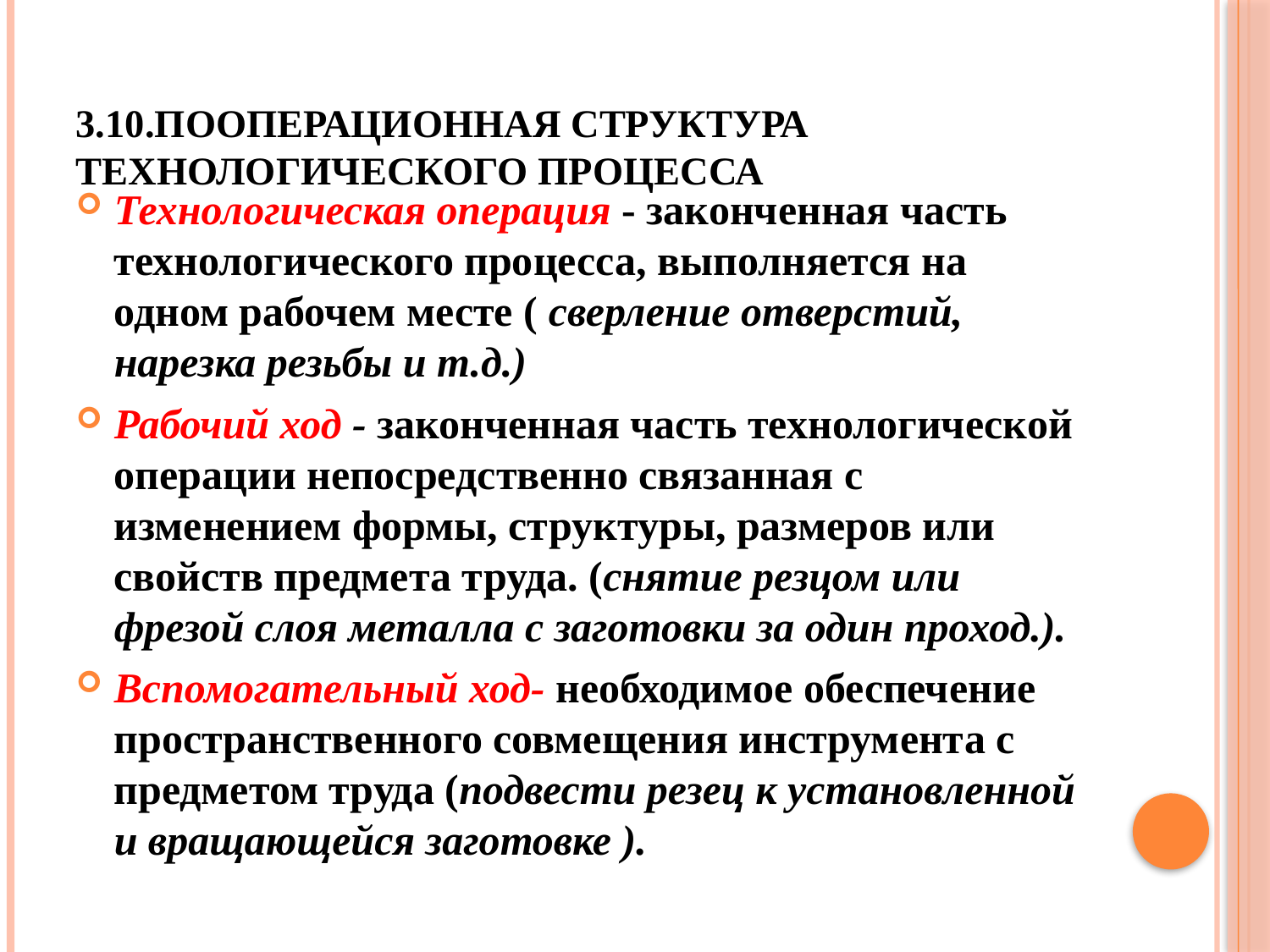

# 3.10.Пооперационная структура технологического процесса
Технологическая операция - законченная часть технологического процесса, выполняется на одном рабочем месте ( сверление отверстий, нарезка резьбы и т.д.)
Рабочий ход - законченная часть технологической операции непосредственно связанная с изменением формы, структуры, размеров или свойств предмета труда. (снятие резцом или фрезой слоя металла с заготовки за один проход.).
Вспомогательный ход- необходимое обеспечение  пространственного совмещения инструмента с предметом труда (подвести резец к установленной и вращающейся заготовке ).